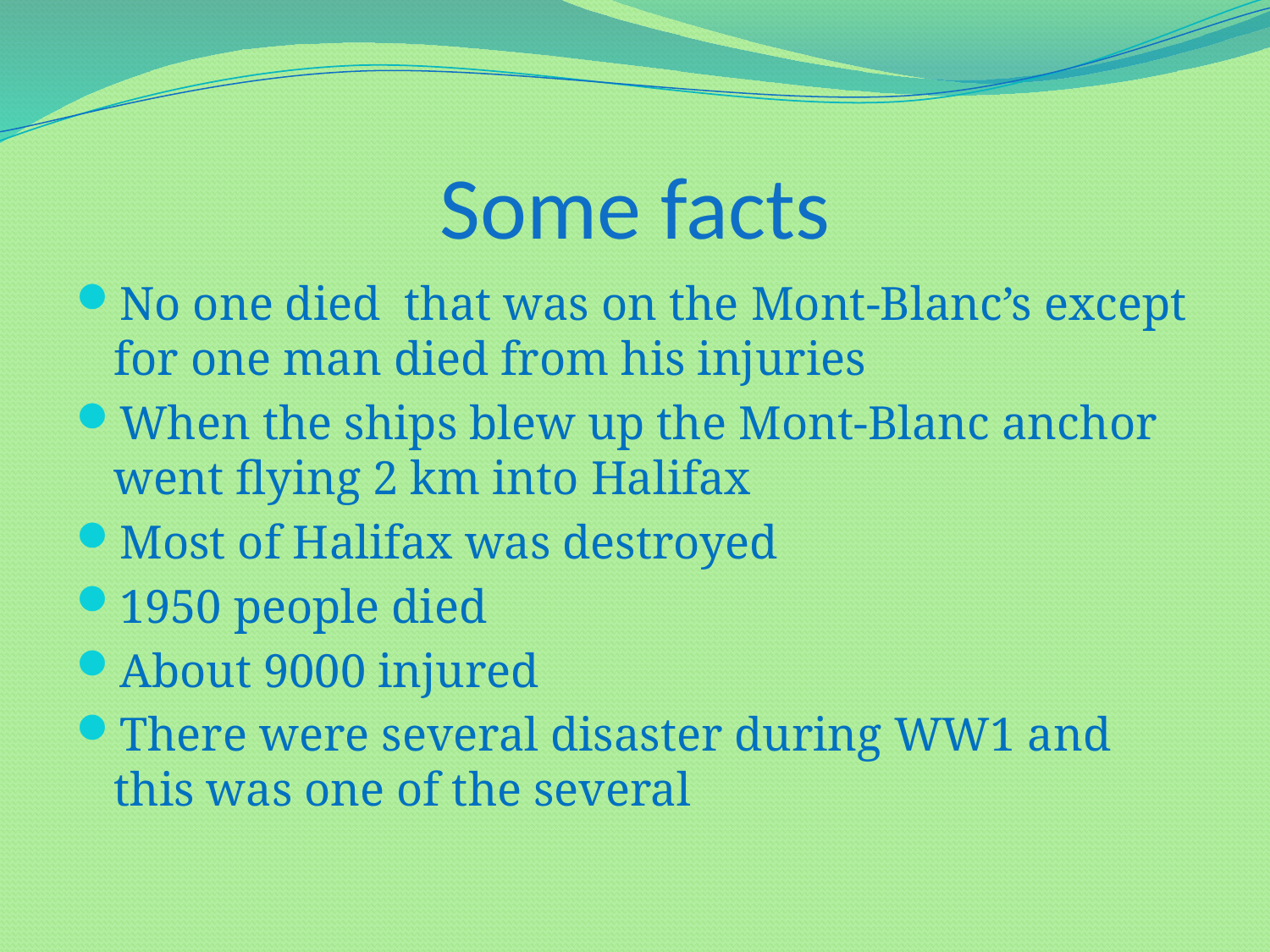

# Some facts
No one died  that was on the Mont-Blanc’s except for one man died from his injuries
When the ships blew up the Mont-Blanc anchor went flying 2 km into Halifax
Most of Halifax was destroyed
1950 people died
About 9000 injured
There were several disaster during WW1 and this was one of the several